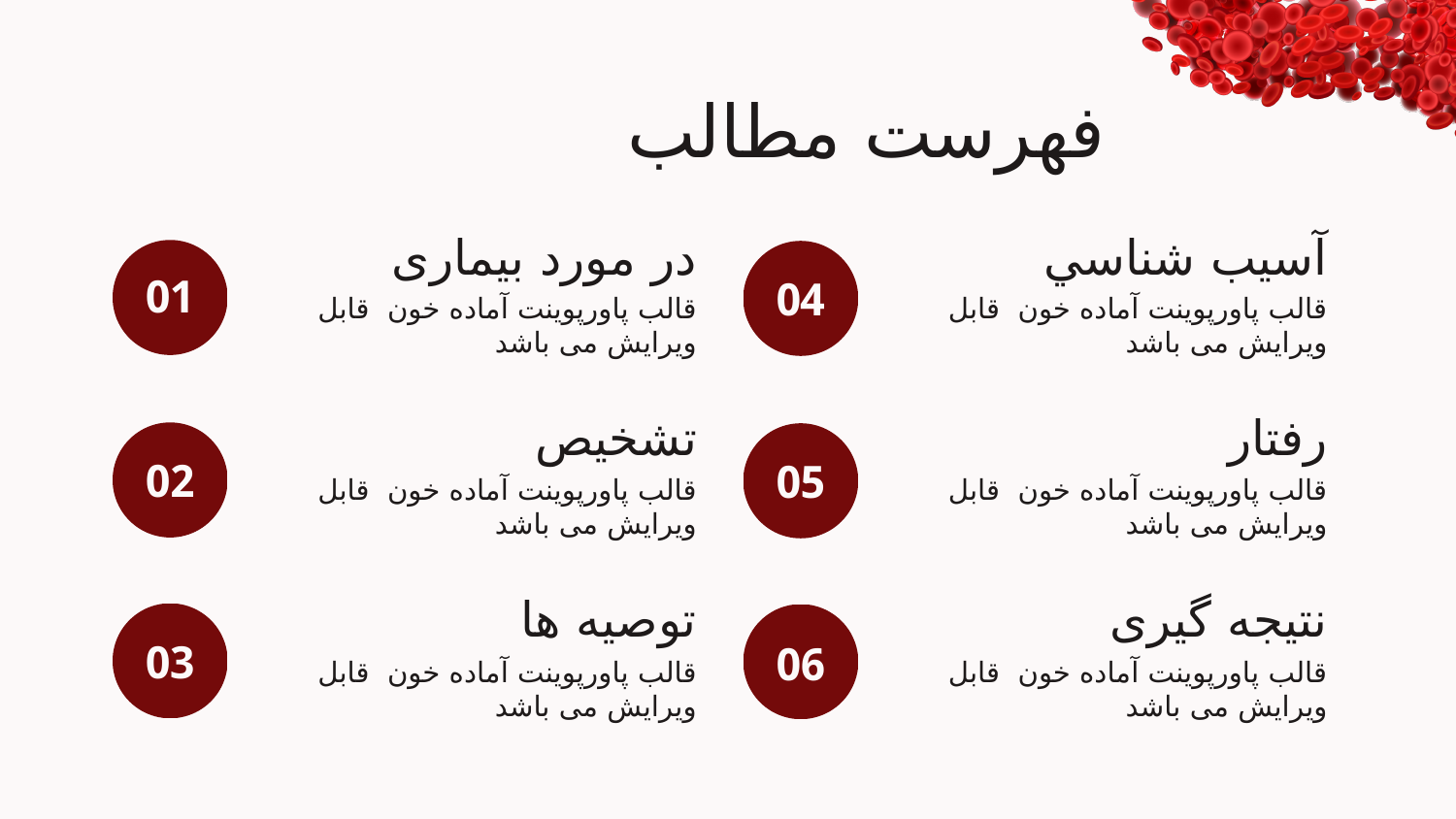

# فهرست مطالب
در مورد بیماری
آسيب شناسي

01
04
قالب پاورپوینت آماده خون  قابل ویرایش می باشد
قالب پاورپوینت آماده خون  قابل ویرایش می باشد
تشخیص
رفتار

02
05
قالب پاورپوینت آماده خون  قابل ویرایش می باشد
قالب پاورپوینت آماده خون  قابل ویرایش می باشد
توصیه ها
نتیجه گیری

03
06
قالب پاورپوینت آماده خون  قابل ویرایش می باشد
قالب پاورپوینت آماده خون  قابل ویرایش می باشد